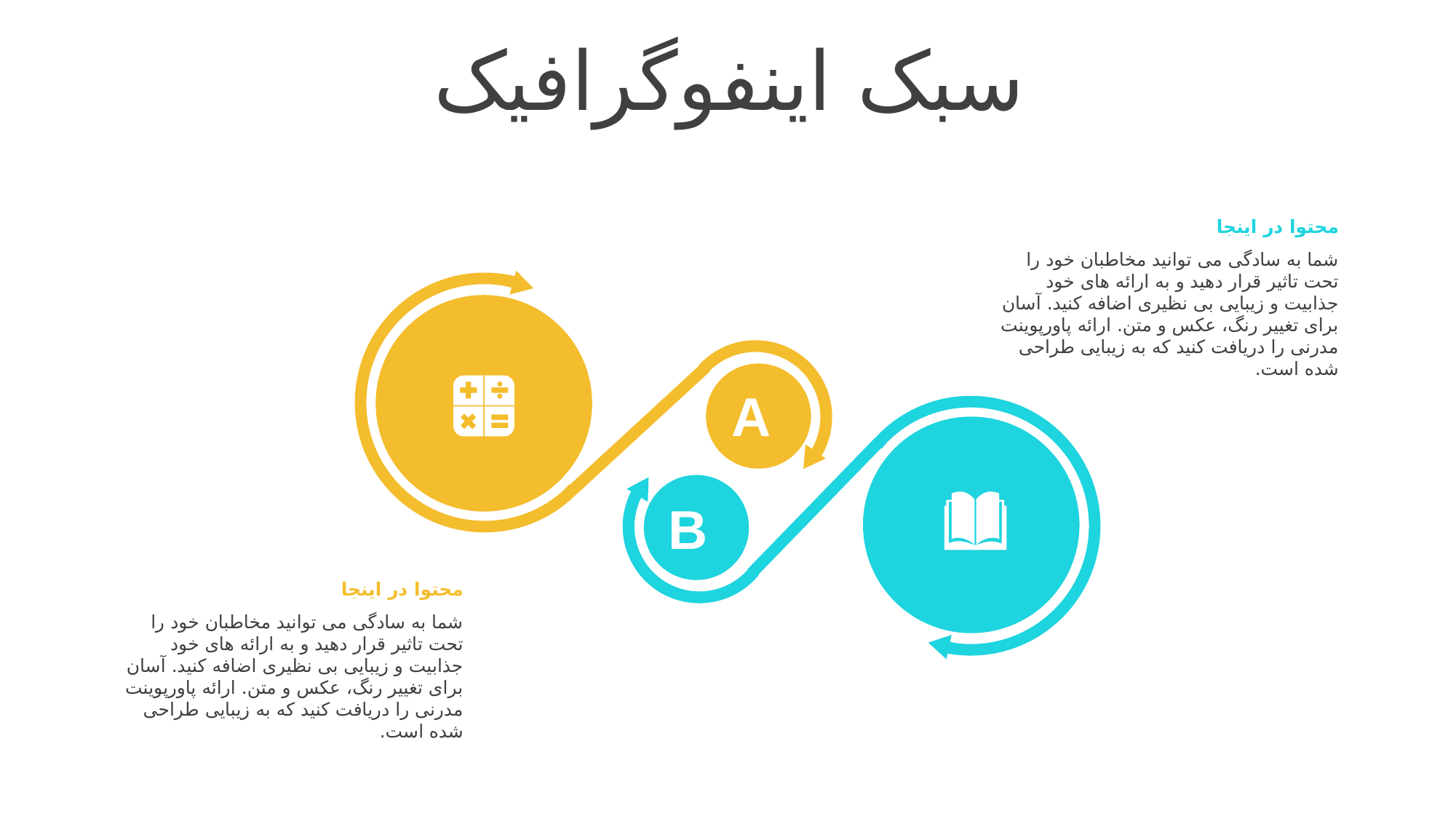

سبک اینفوگرافیک
محتوا در اینجا
شما به سادگی می توانید مخاطبان خود را تحت تاثیر قرار دهید و به ارائه های خود جذابیت و زیبایی بی نظیری اضافه کنید. آسان برای تغییر رنگ، عکس و متن. ارائه پاورپوینت مدرنی را دریافت کنید که به زیبایی طراحی شده است.

A

B

محتوا در اینجا
شما به سادگی می توانید مخاطبان خود را تحت تاثیر قرار دهید و به ارائه های خود جذابیت و زیبایی بی نظیری اضافه کنید. آسان برای تغییر رنگ، عکس و متن. ارائه پاورپوینت مدرنی را دریافت کنید که به زیبایی طراحی شده است.